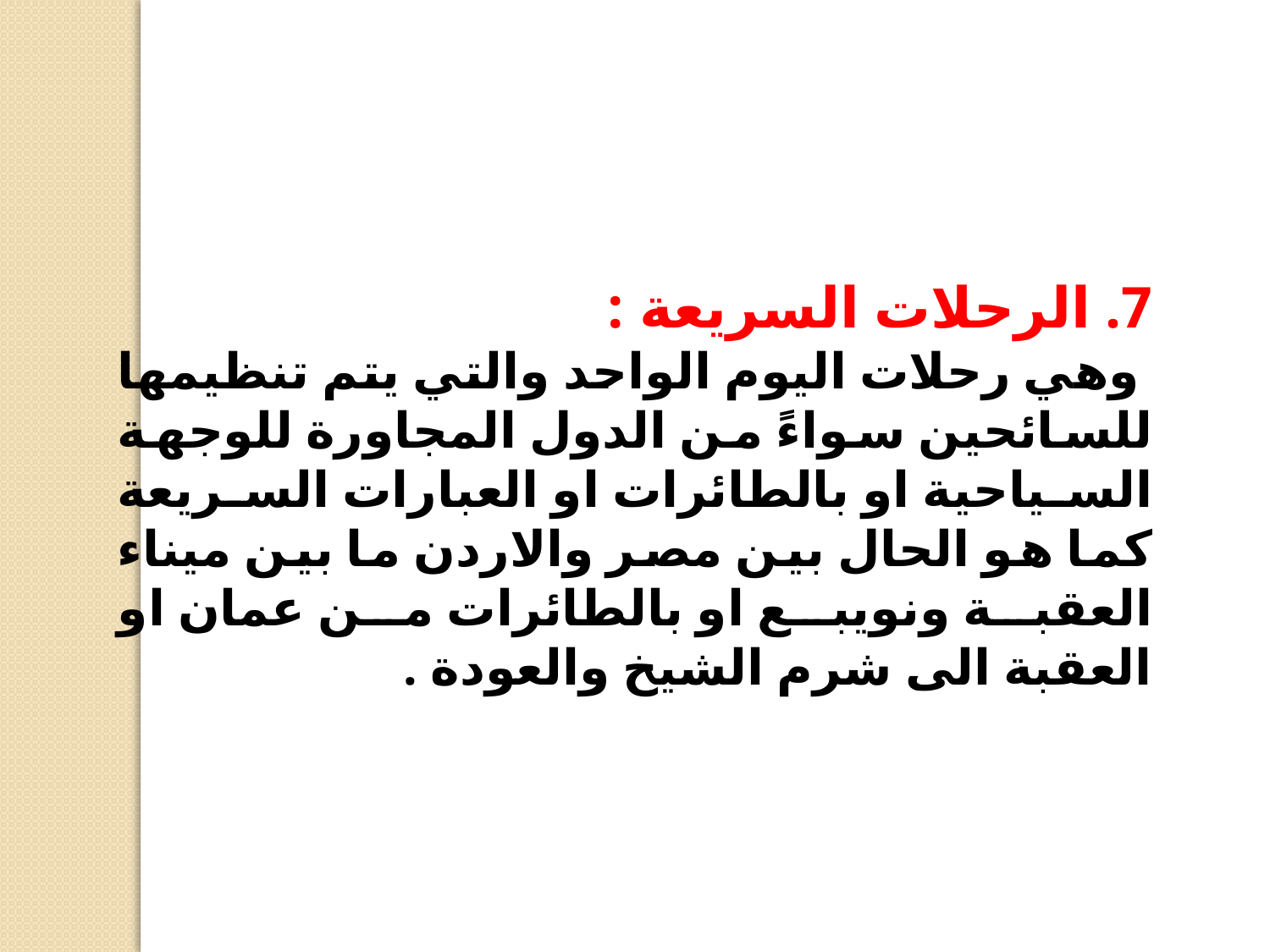

7. الرحلات السريعة :
 وهي رحلات اليوم الواحد والتي يتم تنظيمها للسائحين سواءً من الدول المجاورة للوجهة السياحية او بالطائرات او العبارات السريعة كما هو الحال بين مصر والاردن ما بين ميناء العقبة ونويبع او بالطائرات من عمان او العقبة الى شرم الشيخ والعودة .